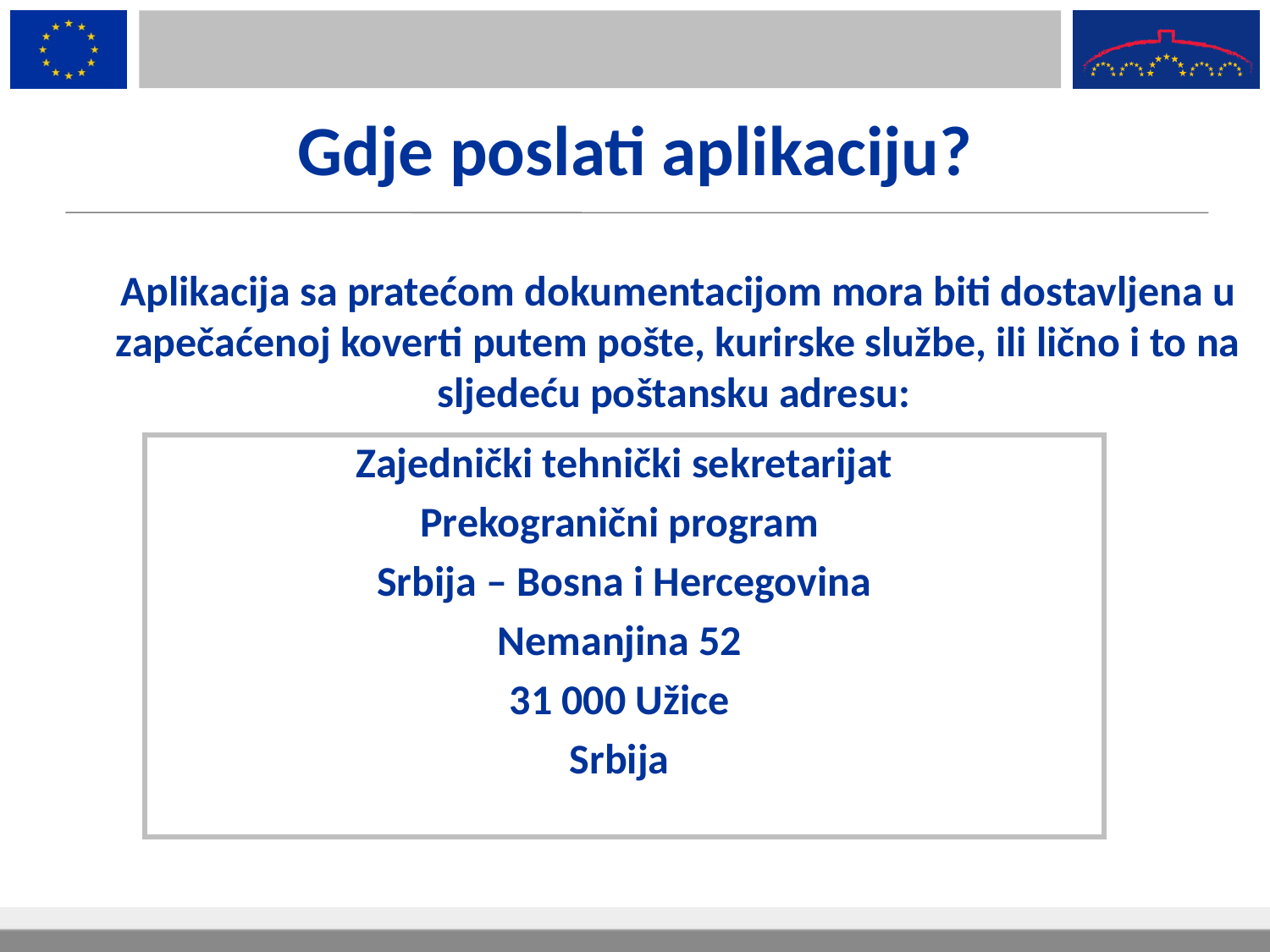

Gdje poslati aplikaciju?
Aplikacija sa pratećom dokumentacijom mora biti dostavljena u zapečaćenoj koverti putem pošte, kurirske službe, ili lično i to na sljedeću poštansku adresu:

Zajednički tehnički sekretarijat
Prekogranični program
Srbija – Bosna i Hercegovina
Nemanjina 52
31 000 Užice
Srbija